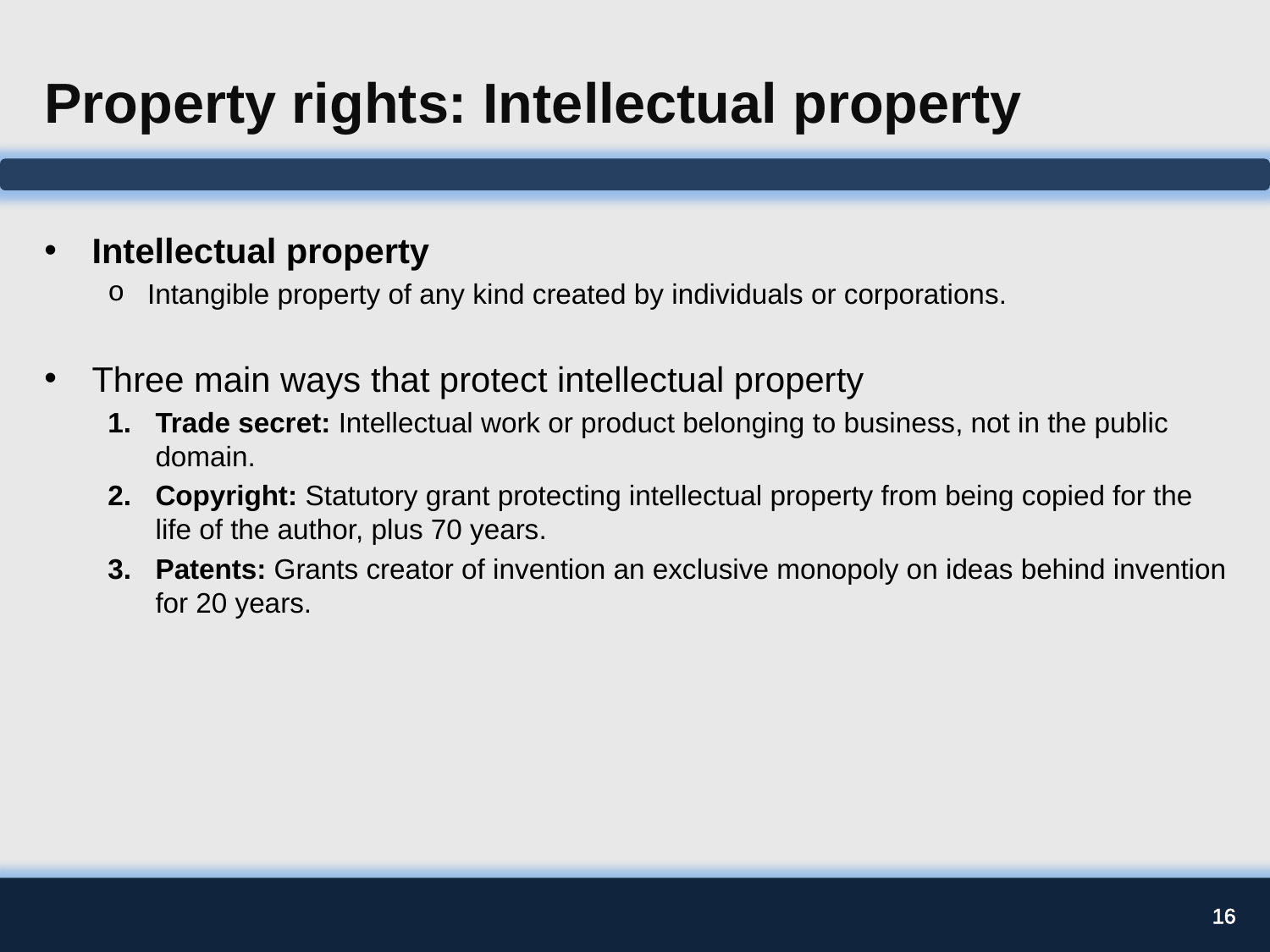

# Property rights: Intellectual property
Intellectual property
Intangible property of any kind created by individuals or corporations.

Three main ways that protect intellectual property
Trade secret: Intellectual work or product belonging to business, not in the public domain.
Copyright: Statutory grant protecting intellectual property from being copied for the life of the author, plus 70 years.
Patents: Grants creator of invention an exclusive monopoly on ideas behind invention for 20 years.

16